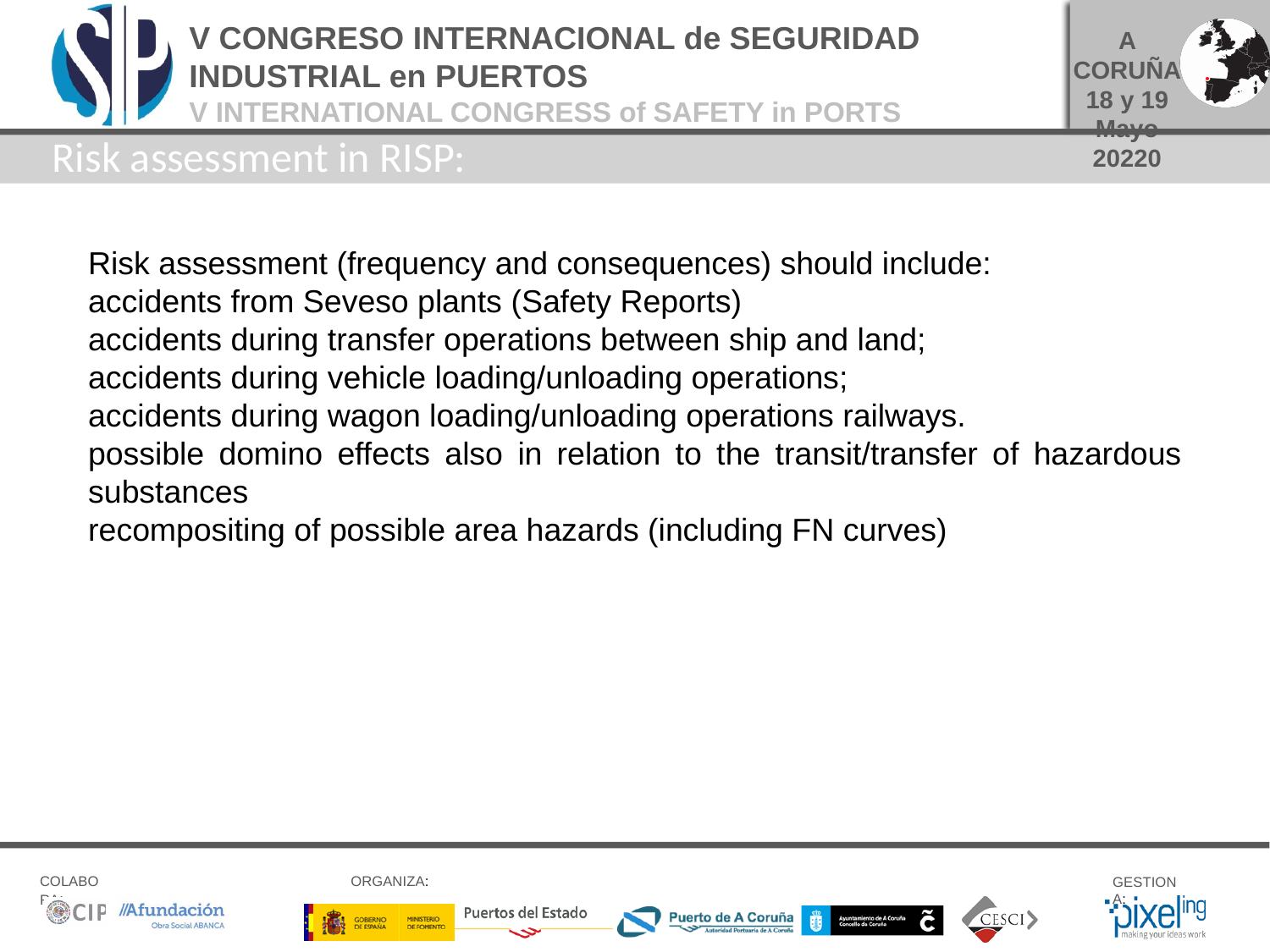

Risk assessment in RISP:
Risk assessment (frequency and consequences) should include:
accidents from Seveso plants (Safety Reports)
accidents during transfer operations between ship and land;
accidents during vehicle loading/unloading operations;
accidents during wagon loading/unloading operations railways.
possible domino effects also in relation to the transit/transfer of hazardous substances
recompositing of possible area hazards (including FN curves)